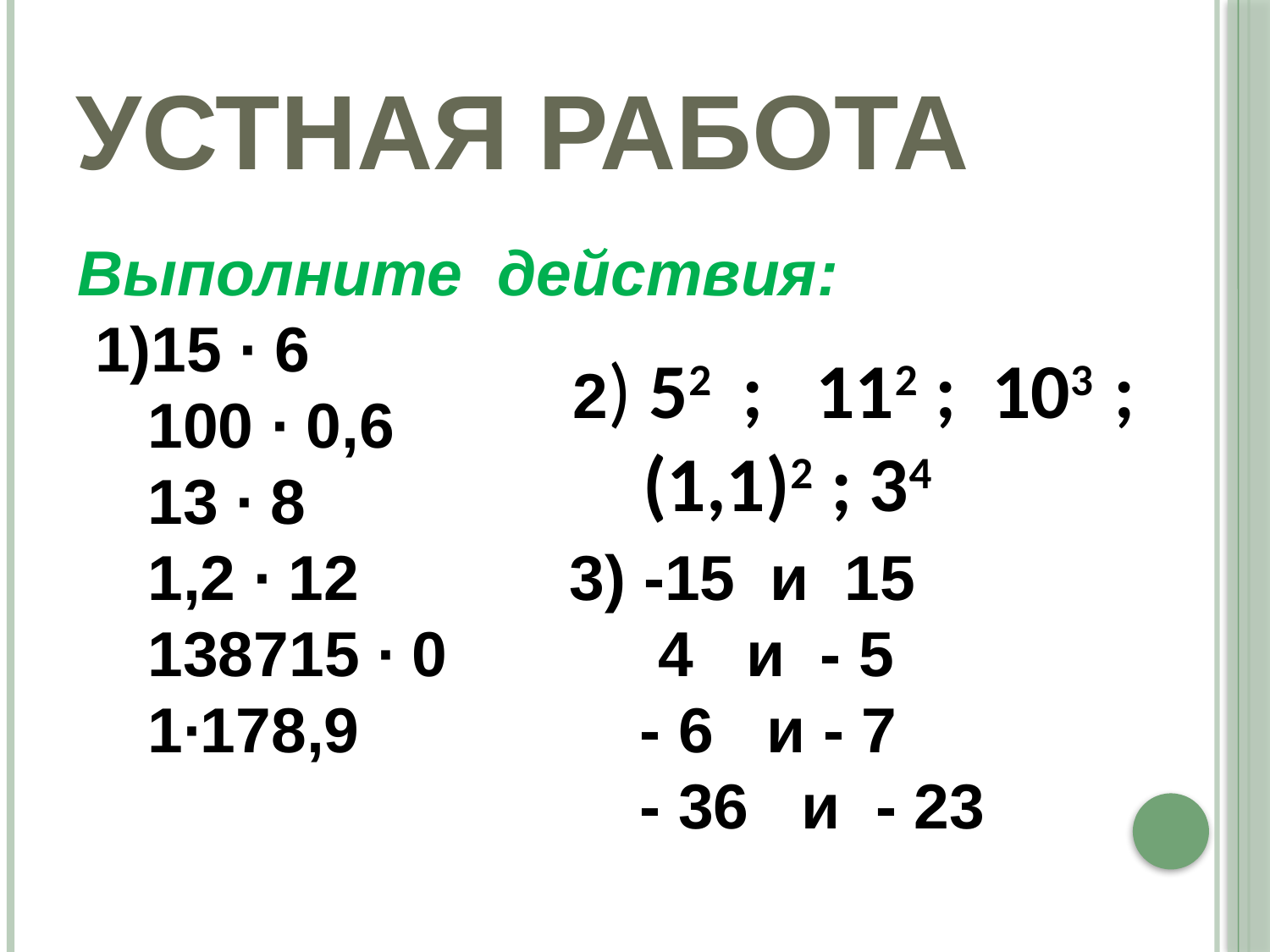

# Устная работа
Выполните  действия:
 1)15 ∙ 6
    100 ∙ 0,6
    13 ∙ 8
    1,2 ∙ 12            3) -15  и  15
    138715 ∙ 0            4   и  - 5
    1∙178,9                - 6   и - 7
                                - 36   и  - 23

  2) 52   ;   112 ;  103  ;         (1,1)2 ; 34